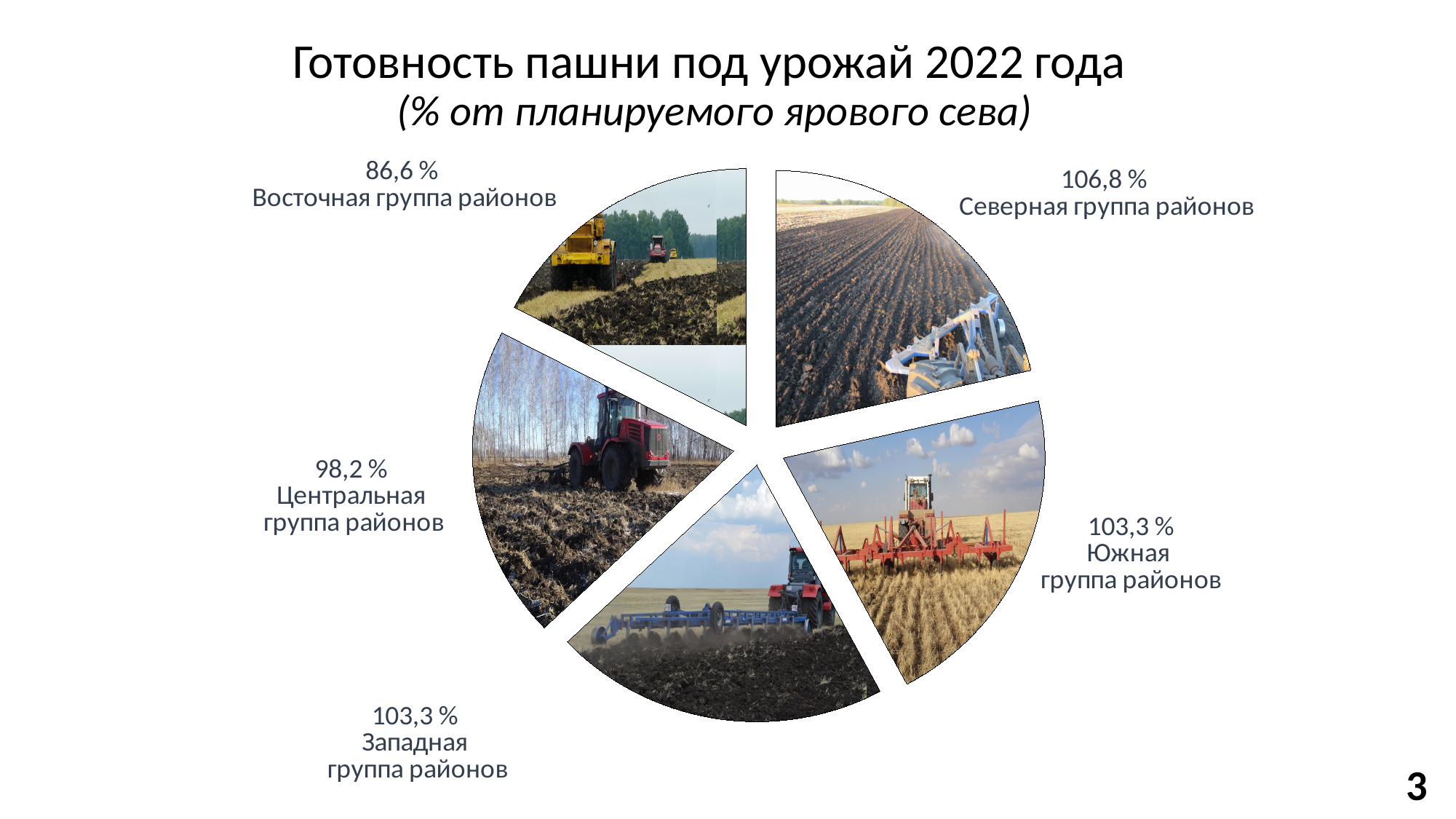

# Готовность пашни под урожай 2022 года (% от планируемого ярового сева)

### Chart

| Category | Столбец1 |
|---|---|
| Северная группа районов | 106.8 |
| Южная группа районов | 103.3 |
| Западная группа районов | 103.3 |
| Центральная группа районов | 98.2 |
| Восточная группа районов | 86.6 |
3